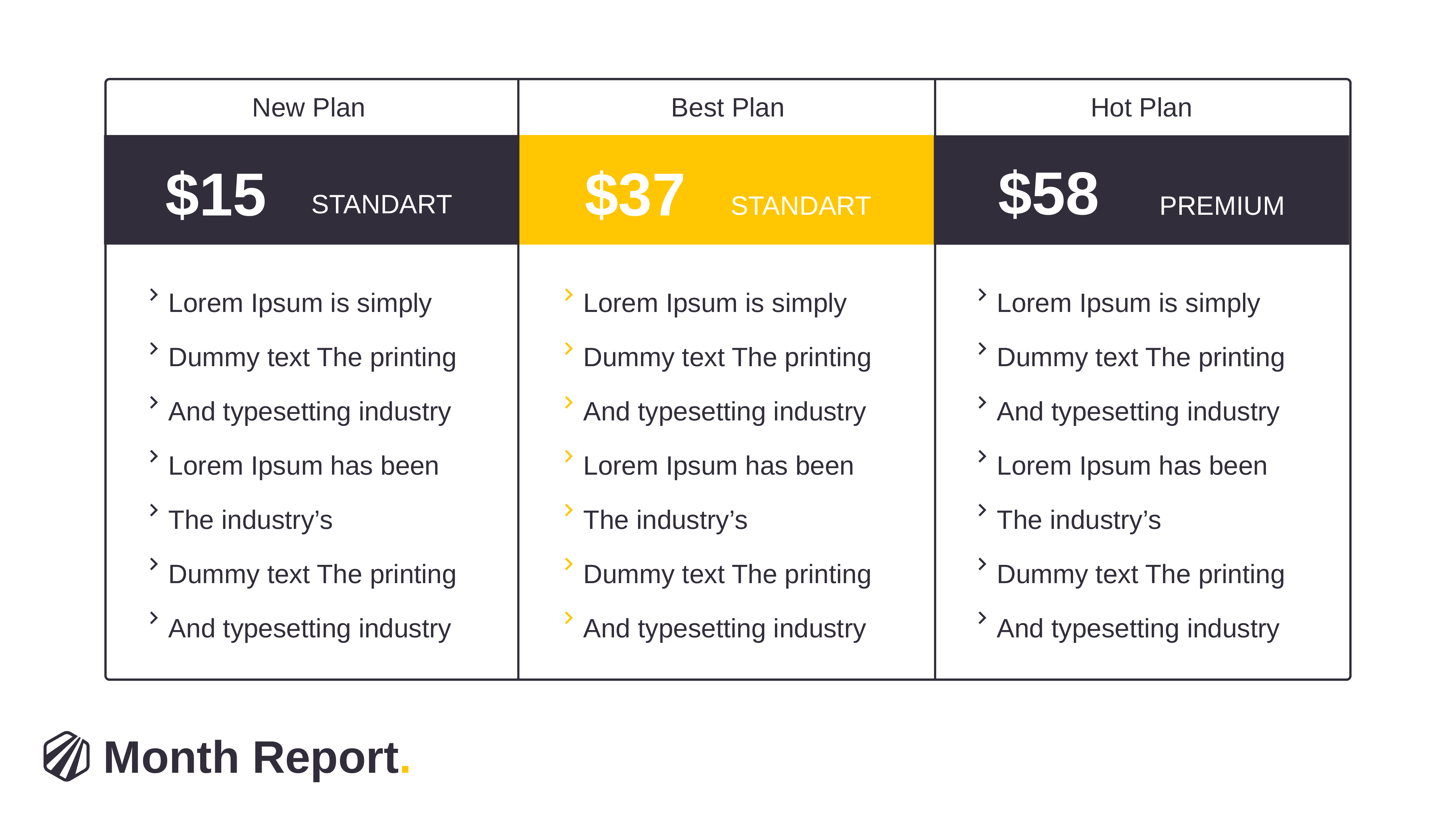

New Plan
Best Plan
Hot Plan

$58
PreMium
$15
Standart
$37
Standart
Lorem Ipsum is simply Dummy text The printing And typesetting industry Lorem Ipsum has been The industry’s
Dummy text The printing And typesetting industry

Lorem Ipsum is simply Dummy text The printing And typesetting industry Lorem Ipsum has been The industry’s
Dummy text The printing And typesetting industry

Lorem Ipsum is simply Dummy text The printing And typesetting industry Lorem Ipsum has been The industry’s
Dummy text The printing And typesetting industry